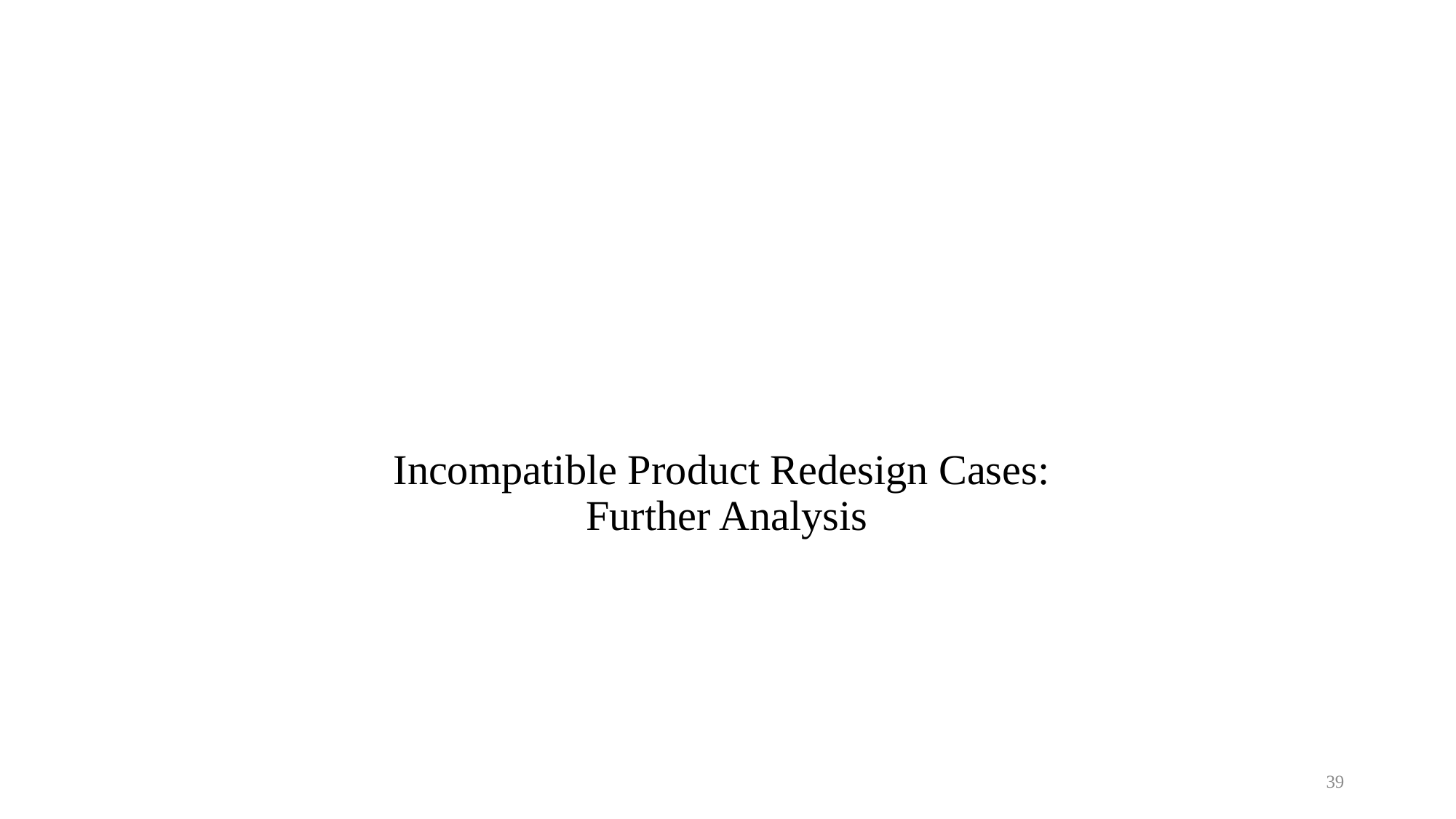

# Incompatible Product Redesign Cases: Further Analysis

39